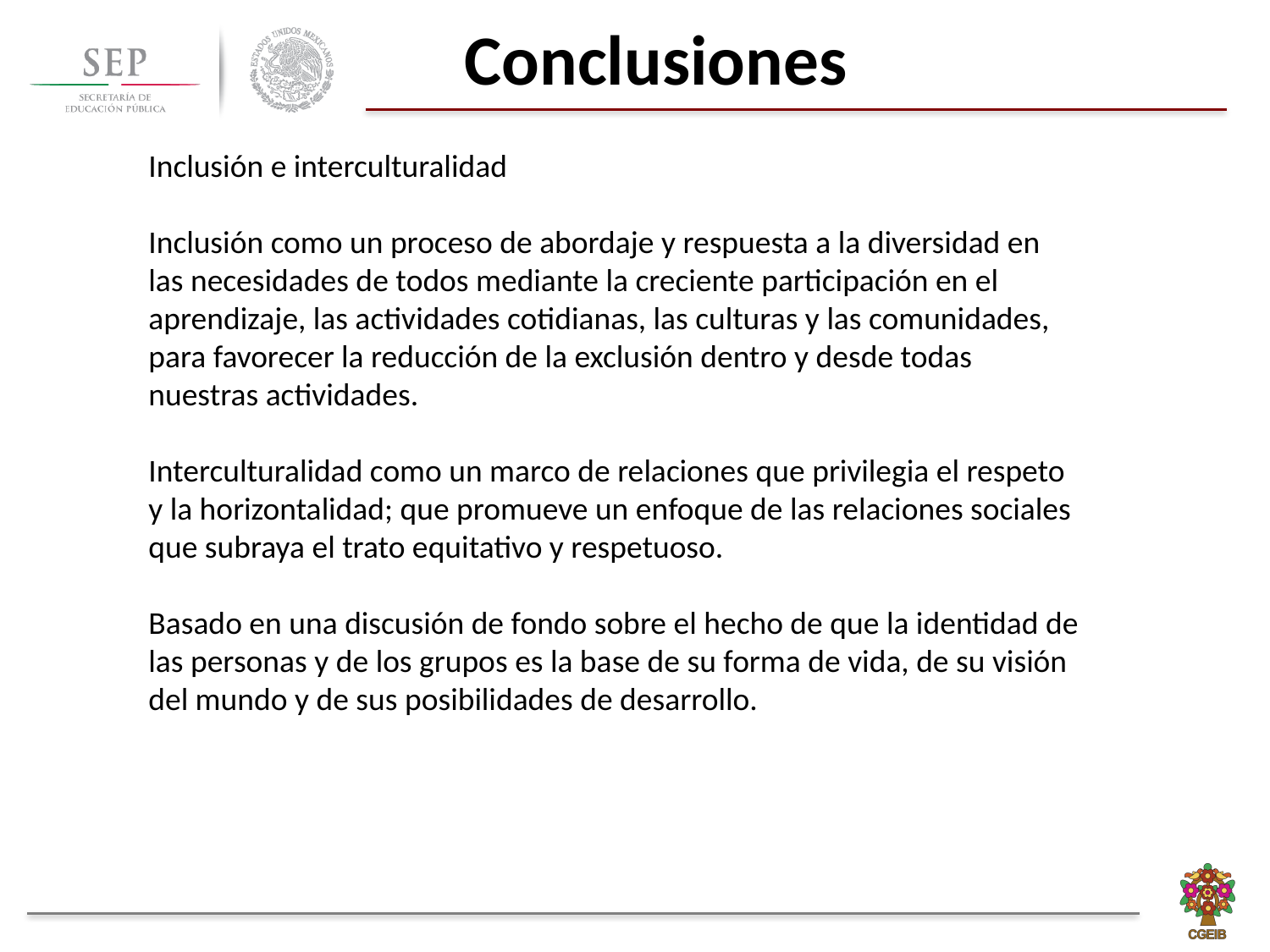

Conclusiones
Inclusión e interculturalidad

Inclusión como un proceso de abordaje y respuesta a la diversidad en las necesidades de todos mediante la creciente participación en el aprendizaje, las actividades cotidianas, las culturas y las comunidades, para favorecer la reducción de la exclusión dentro y desde todas nuestras actividades.

Interculturalidad como un marco de relaciones que privilegia el respeto y la horizontalidad; que promueve un enfoque de las relaciones sociales que subraya el trato equitativo y respetuoso.

Basado en una discusión de fondo sobre el hecho de que la identidad de las personas y de los grupos es la base de su forma de vida, de su visión del mundo y de sus posibilidades de desarrollo.